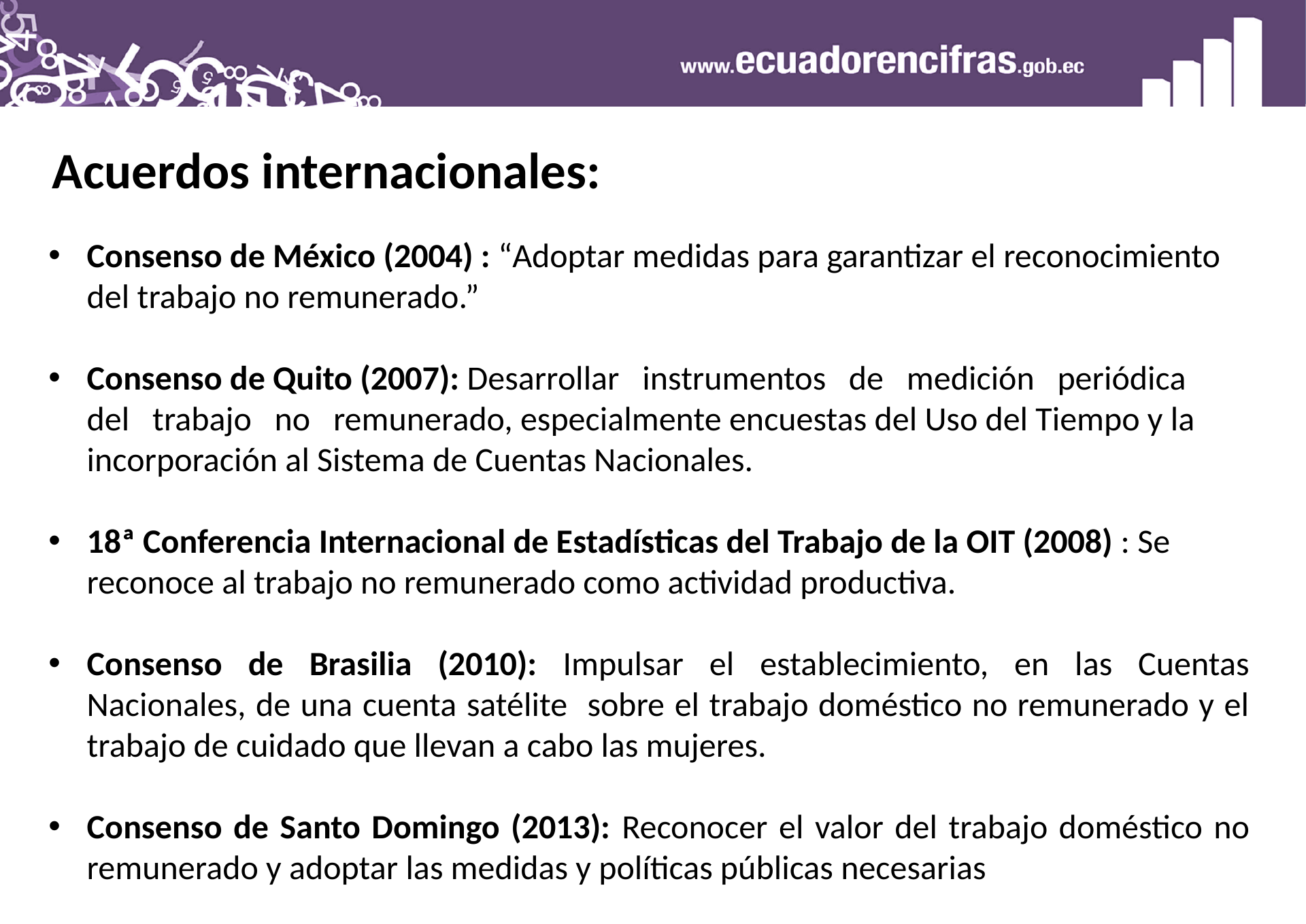

Acuerdos internacionales:
Consenso de México (2004) : “Adoptar medidas para garantizar el reconocimiento del trabajo no remunerado.”

Consenso de Quito (2007): Desarrollar   instrumentos   de   medición   periódica   del   trabajo   no   remunerado, especialmente encuestas del Uso del Tiempo y la incorporación al Sistema de Cuentas Nacionales.

18ª Conferencia Internacional de Estadísticas del Trabajo de la OIT (2008) : Se reconoce al trabajo no remunerado como actividad productiva.

Consenso de Brasilia (2010): Impulsar el establecimiento, en las Cuentas Nacionales, de una cuenta satélite  sobre el trabajo doméstico no remunerado y el trabajo de cuidado que llevan a cabo las mujeres.

Consenso de Santo Domingo (2013): Reconocer el valor del trabajo doméstico no remunerado y adoptar las medidas y políticas públicas necesarias